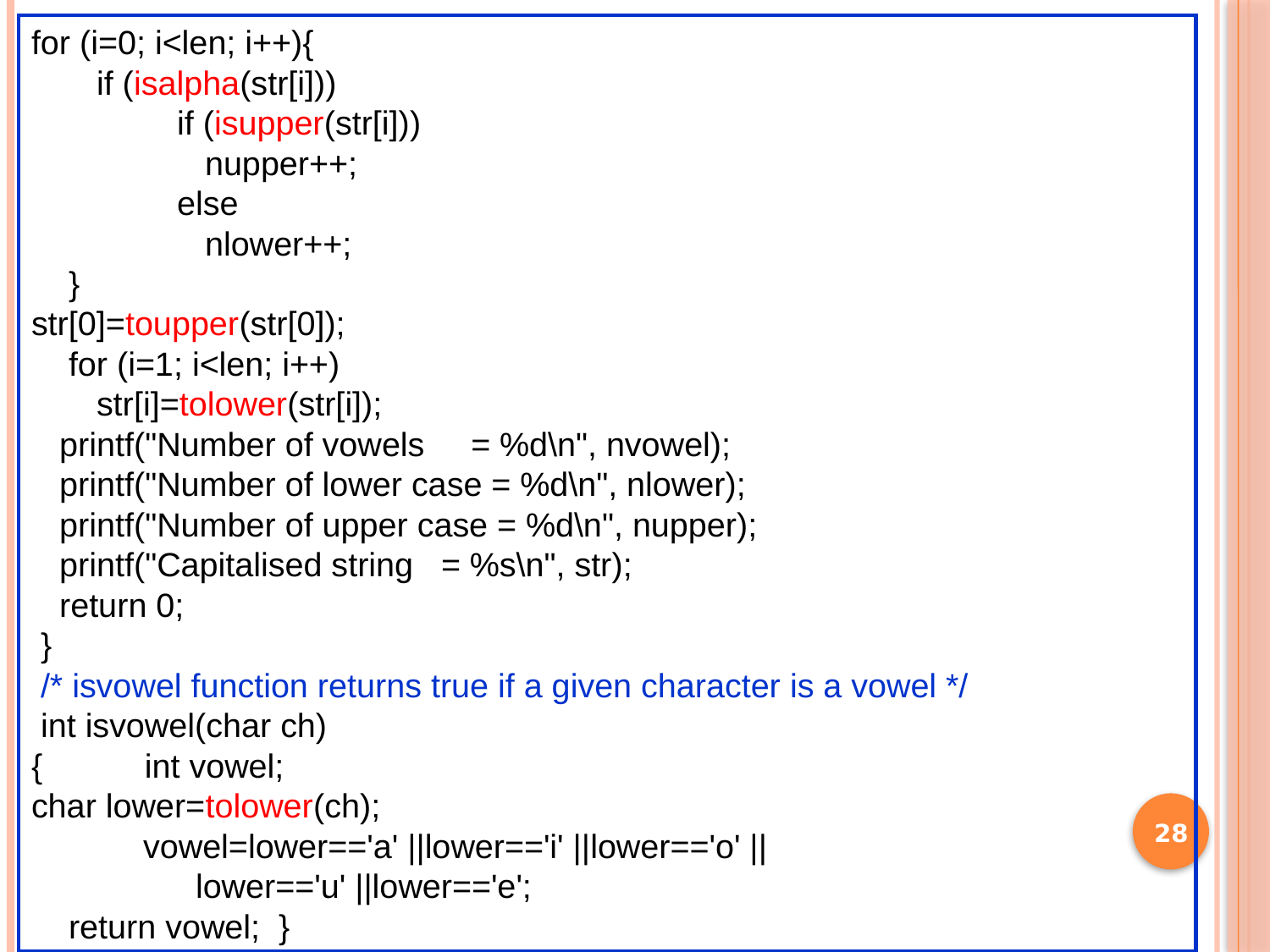

for (i=0; i<len; i++){
       if (isalpha(str[i]))
	  if (isupper(str[i]))
	     nupper++;
	  else
	     nlower++;
    }
str[0]=toupper(str[0]);
    for (i=1; i<len; i++)
       str[i]=tolower(str[i]);
   printf("Number of vowels     = %d\n", nvowel);
   printf("Number of lower case = %d\n", nlower);
   printf("Number of upper case = %d\n", nupper);
   printf("Capitalised string   = %s\n", str);
   return 0;
 }
 /* isvowel function returns true if a given character is a vowel */
 int isvowel(char ch)
{           int vowel;
char lower=tolower(ch);
            vowel=lower=='a' ||lower=='i' ||lower=='o' ||
	    lower=='u' ||lower=='e';
    return vowel;  }
28